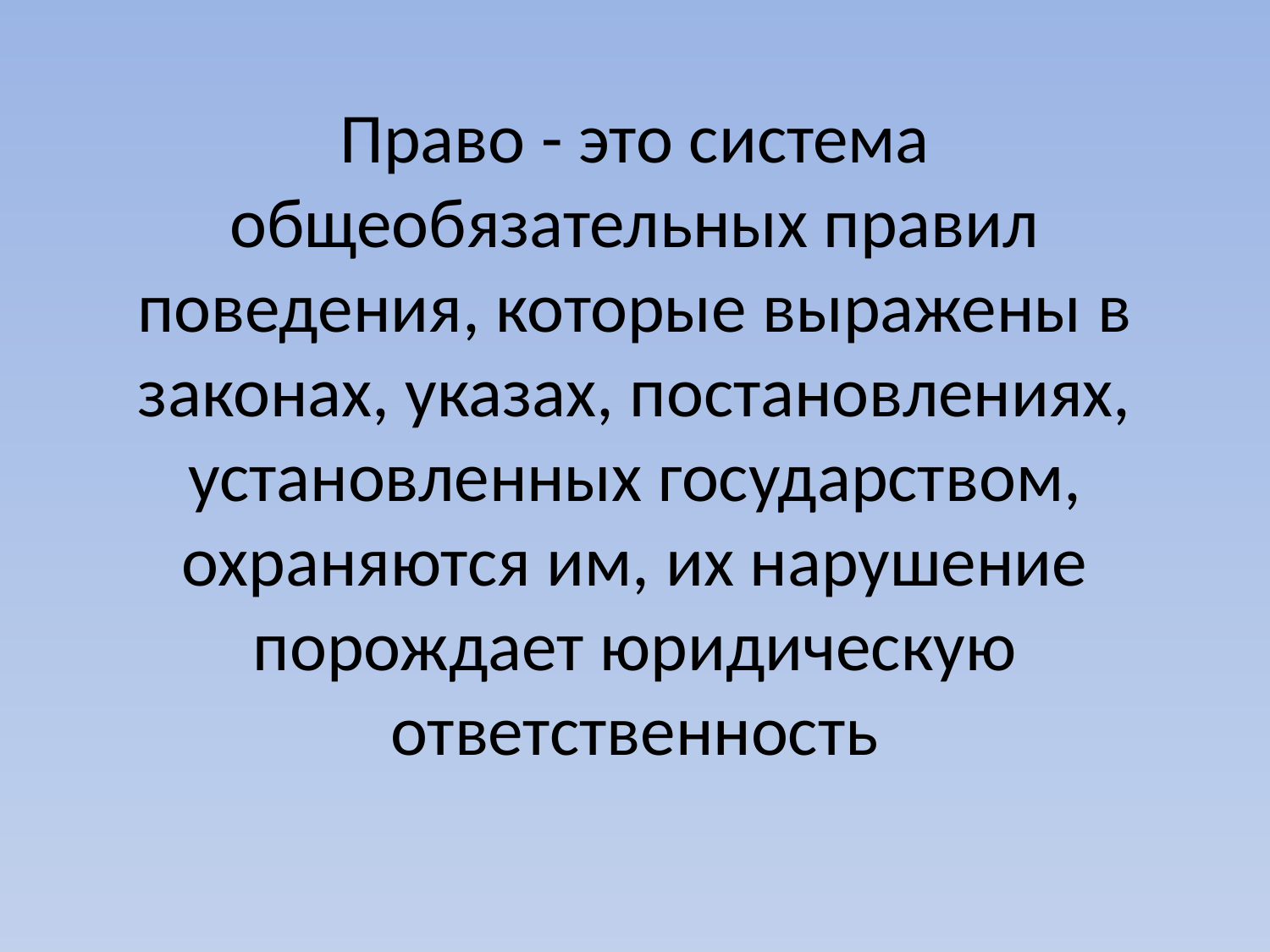

Право - это система общеобязательных правил поведения, которые выражены в законах, указах, постановлениях, установленных государством, охраняются им, их нарушение порождает юридическую ответственность